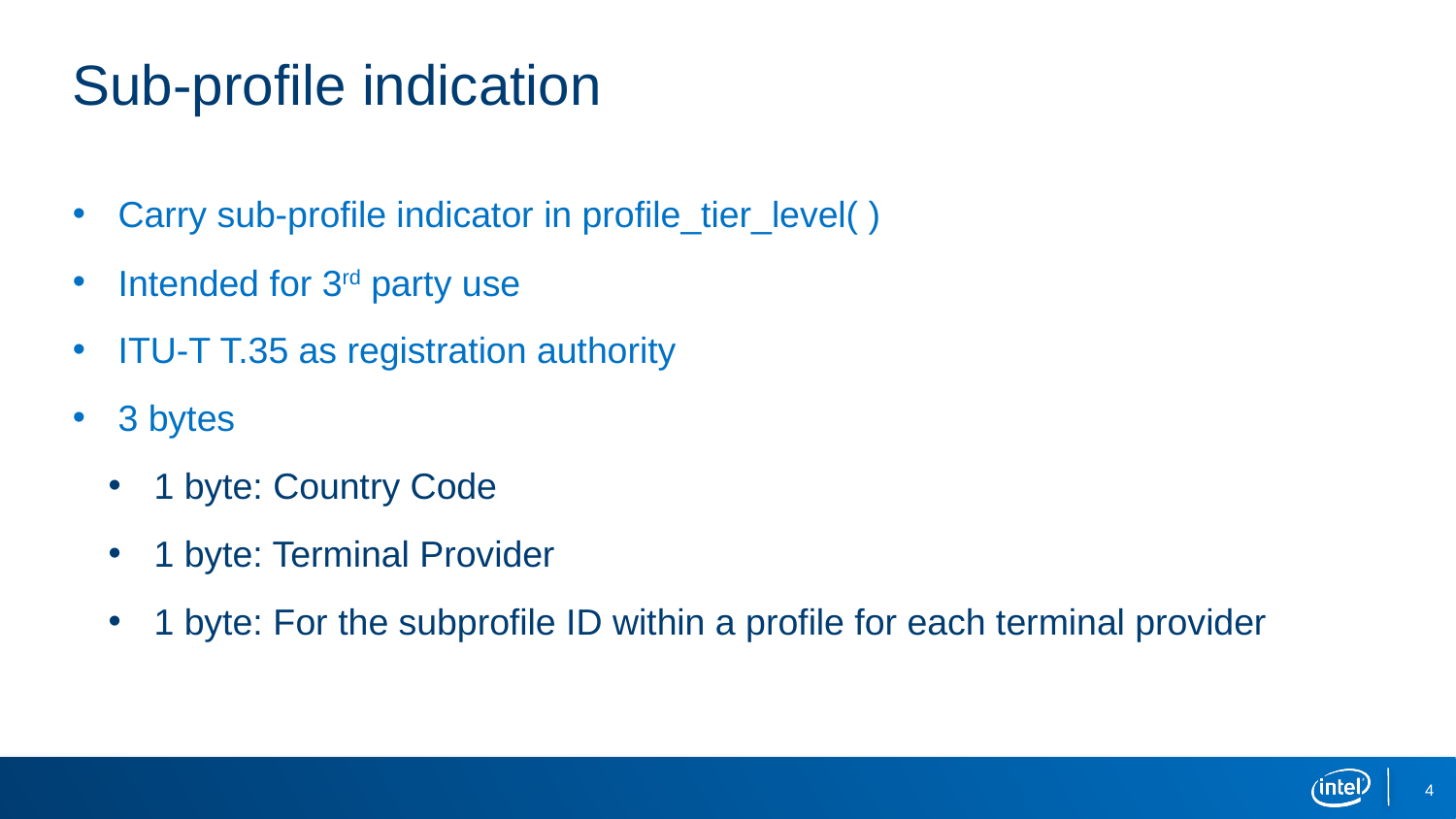

# Sub-profile indication
Carry sub-profile indicator in profile_tier_level( )
Intended for 3rd party use
ITU-T T.35 as registration authority
3 bytes
1 byte: Country Code
1 byte: Terminal Provider
1 byte: For the subprofile ID within a profile for each terminal provider

4